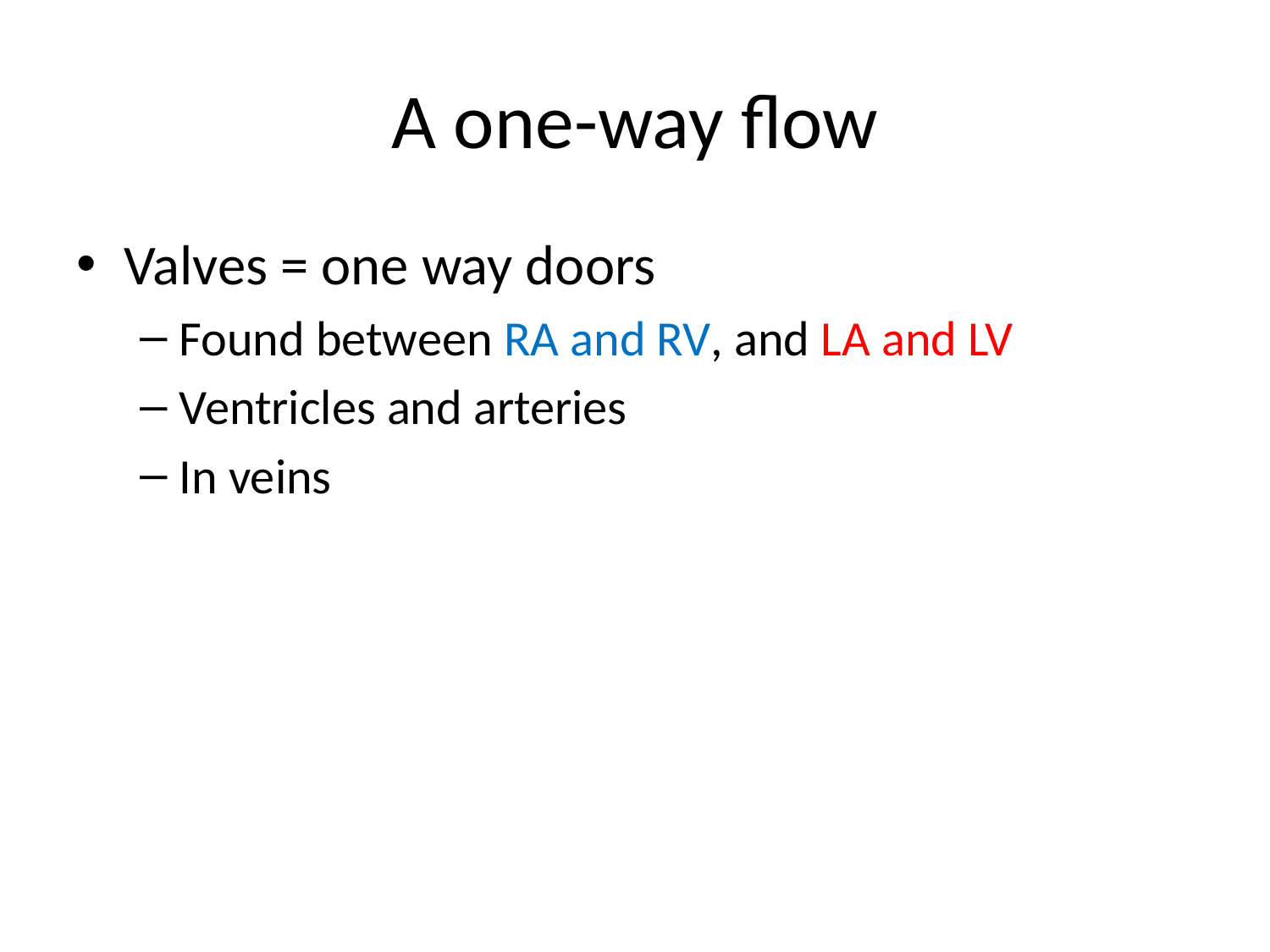

# A one-way flow
Valves = one way doors
Found between RA and RV, and LA and LV
Ventricles and arteries
In veins